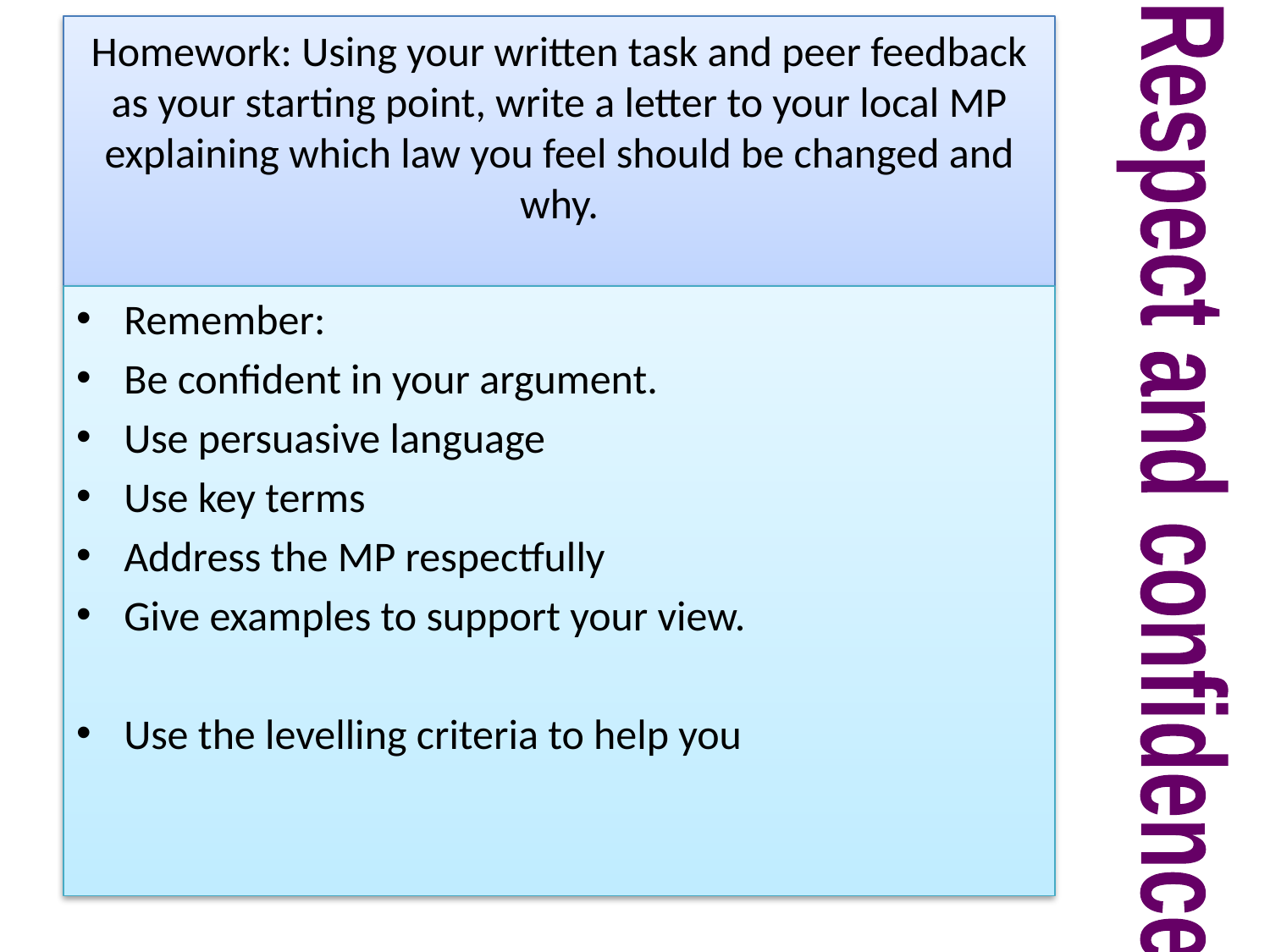

# Homework: Using your written task and peer feedback as your starting point, write a letter to your local MP explaining which law you feel should be changed and why.
Remember:
Be confident in your argument.
Use persuasive language
Use key terms
Address the MP respectfully
Give examples to support your view.

Use the levelling criteria to help you
Respect and confidence